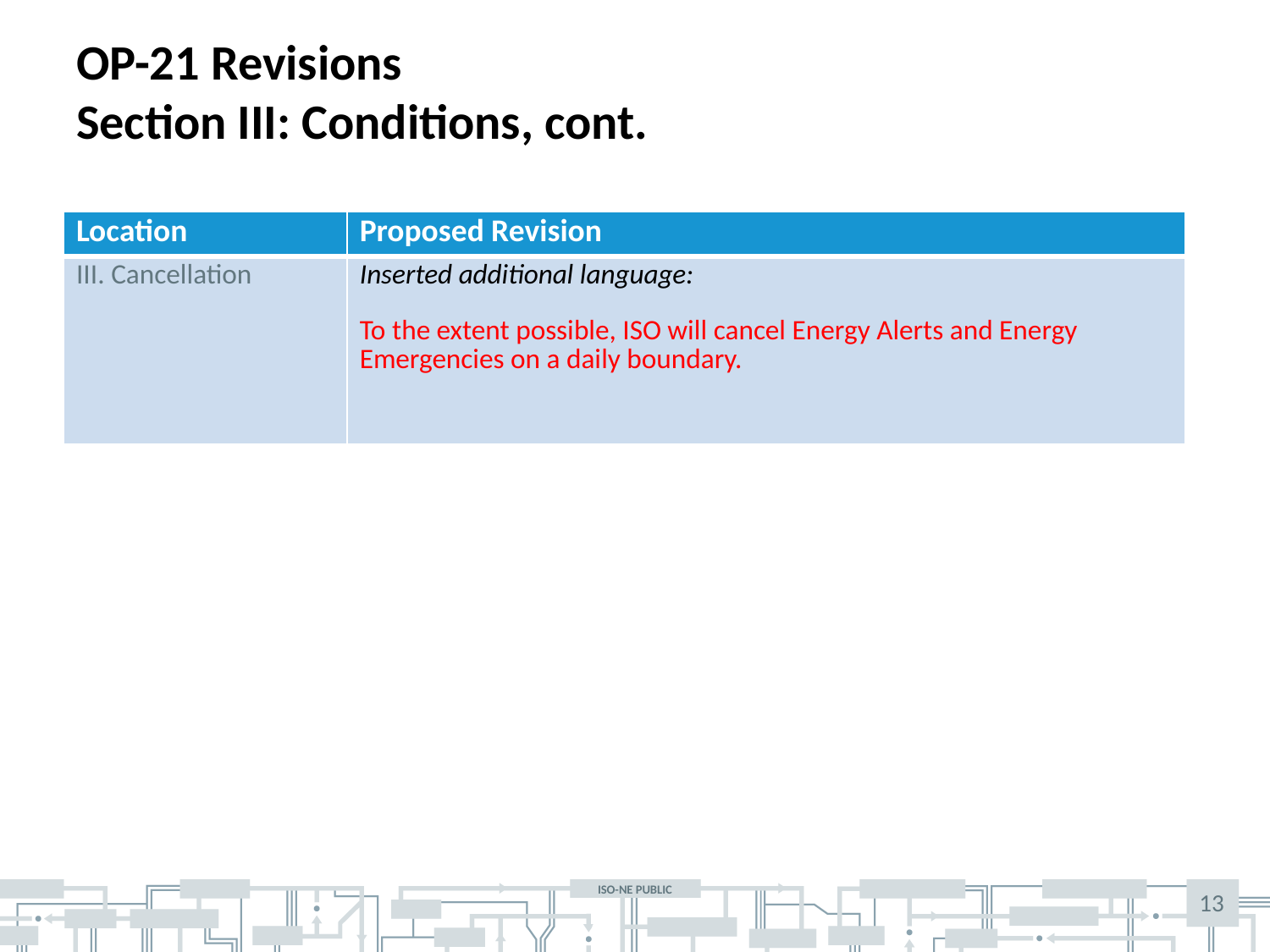

# OP-21 Revisions Section III: Conditions, cont.
| Location | Proposed Revision |
| --- | --- |
| III. Cancellation | Inserted additional language: To the extent possible, ISO will cancel Energy Alerts and Energy Emergencies on a daily boundary. |
13